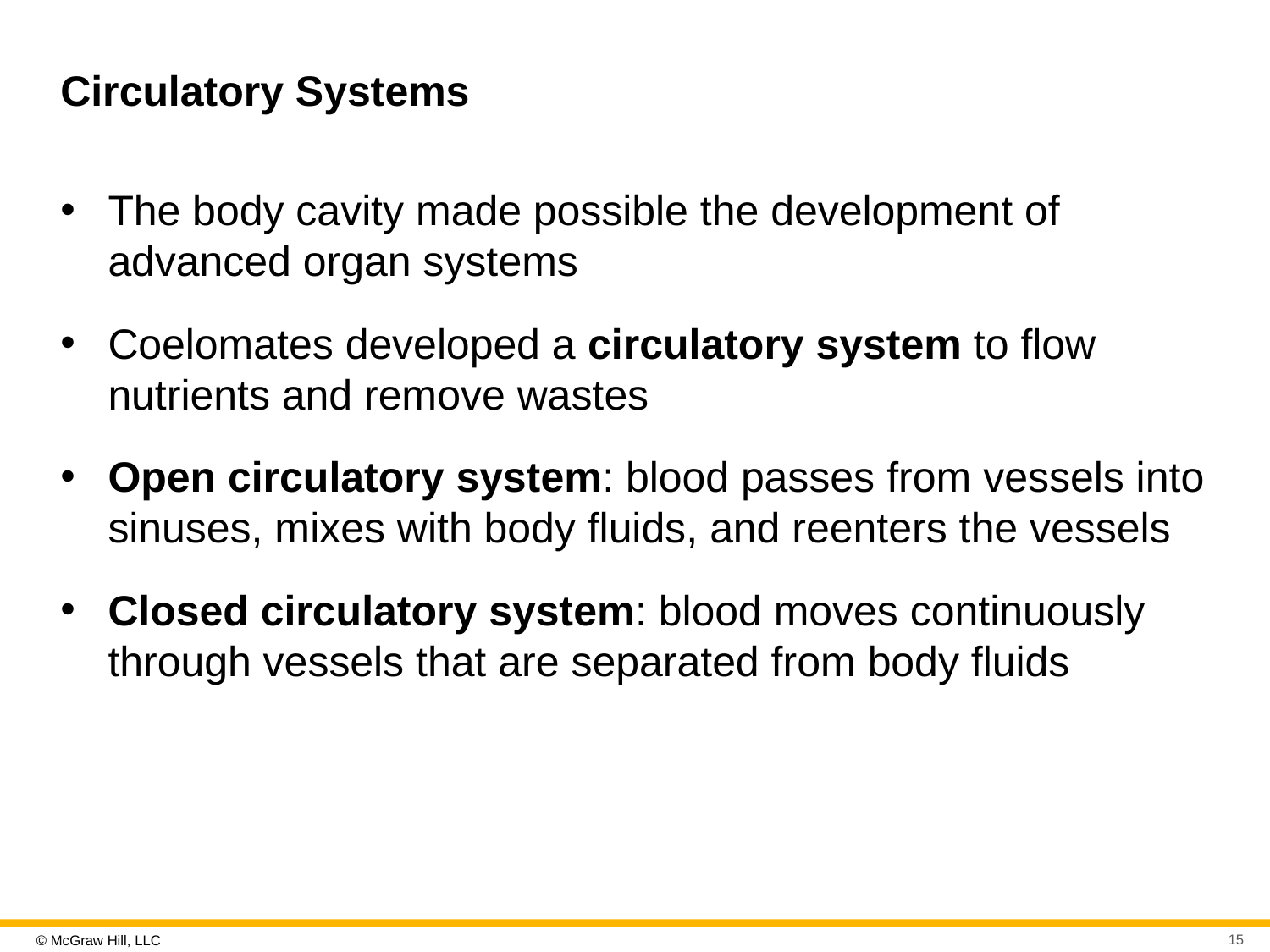

# Circulatory Systems
The body cavity made possible the development of advanced organ systems
Coelomates developed a circulatory system to flow nutrients and remove wastes
Open circulatory system: blood passes from vessels into sinuses, mixes with body fluids, and reenters the vessels
Closed circulatory system: blood moves continuously through vessels that are separated from body fluids
15